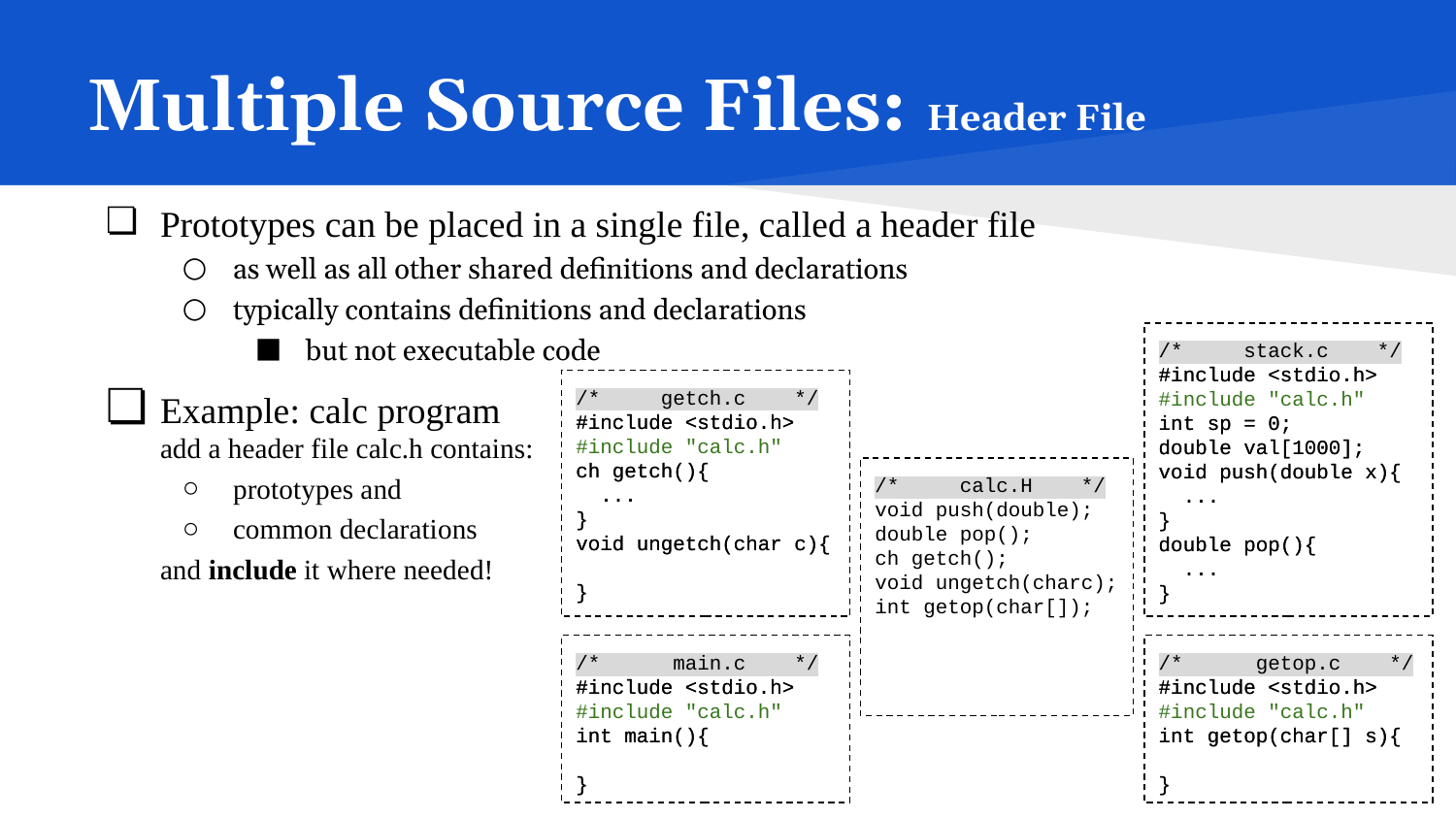

# Multiple Source Files: Header File
Prototypes can be placed in a single file, called a header file
as well as all other shared definitions and declarations
typically contains definitions and declarations
but not executable code
Example: calc program
add a header file calc.h contains:
prototypes and
common declarations
and include it where needed!

/*     stack.c    */
#include <stdio.h>

int sp = 0;
double val[1000];
void push(double x){
  ...
}
double pop(){
  ...
}
/*     stack.c    */
#include <stdio.h>
#include "calc.h"
int sp = 0;
double val[1000];
void push(double x){
  ...
}
double pop(){
  ...
}
/*     getch.c    */
#include <stdio.h>

ch getch(){
  ...
}
void ungetch(char c){

}
/*     getch.c    */
#include <stdio.h>
#include "calc.h"
ch getch(){
  ...
}
void ungetch(char c){

}
/*     calc.H    */
void push(double);
double pop();
ch getch();
void ungetch(charc);
int getop(char[]);

/*      main.c    */
#include <stdio.h>

int main(){

}
/*      main.c    */
#include <stdio.h>
#include "calc.h"
int main(){

}
/*      getop.c    */
#include <stdio.h>

int getop(char[] s){

}
/*      getop.c    */
#include <stdio.h>
#include "calc.h"
int getop(char[] s){

}